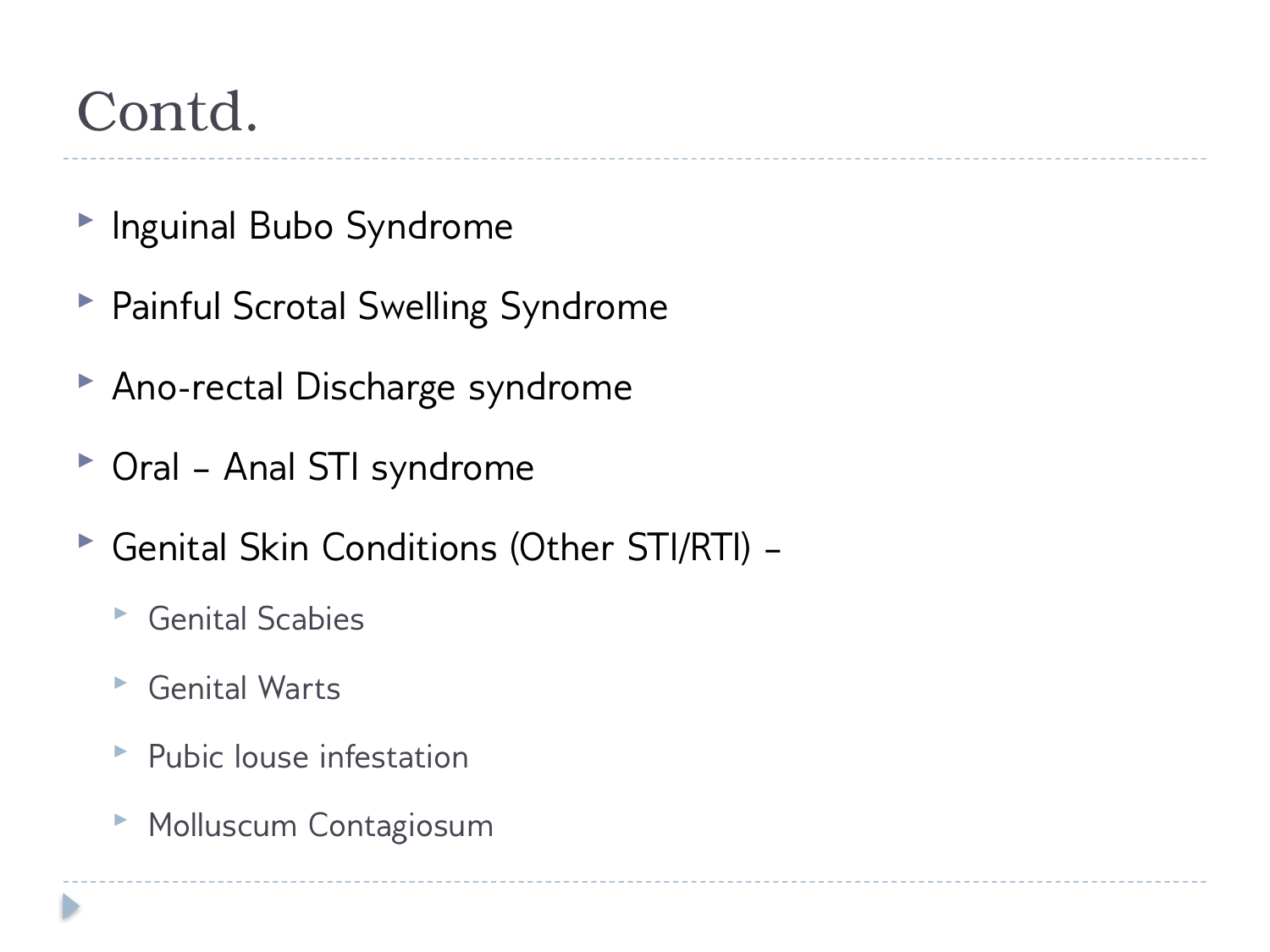

# Contd.
Inguinal Bubo Syndrome
Painful Scrotal Swelling Syndrome
Ano-rectal Discharge syndrome
Oral – Anal STI syndrome
Genital Skin Conditions (Other STI/RTI) –
Genital Scabies
Genital Warts
Pubic louse infestation
Molluscum Contagiosum